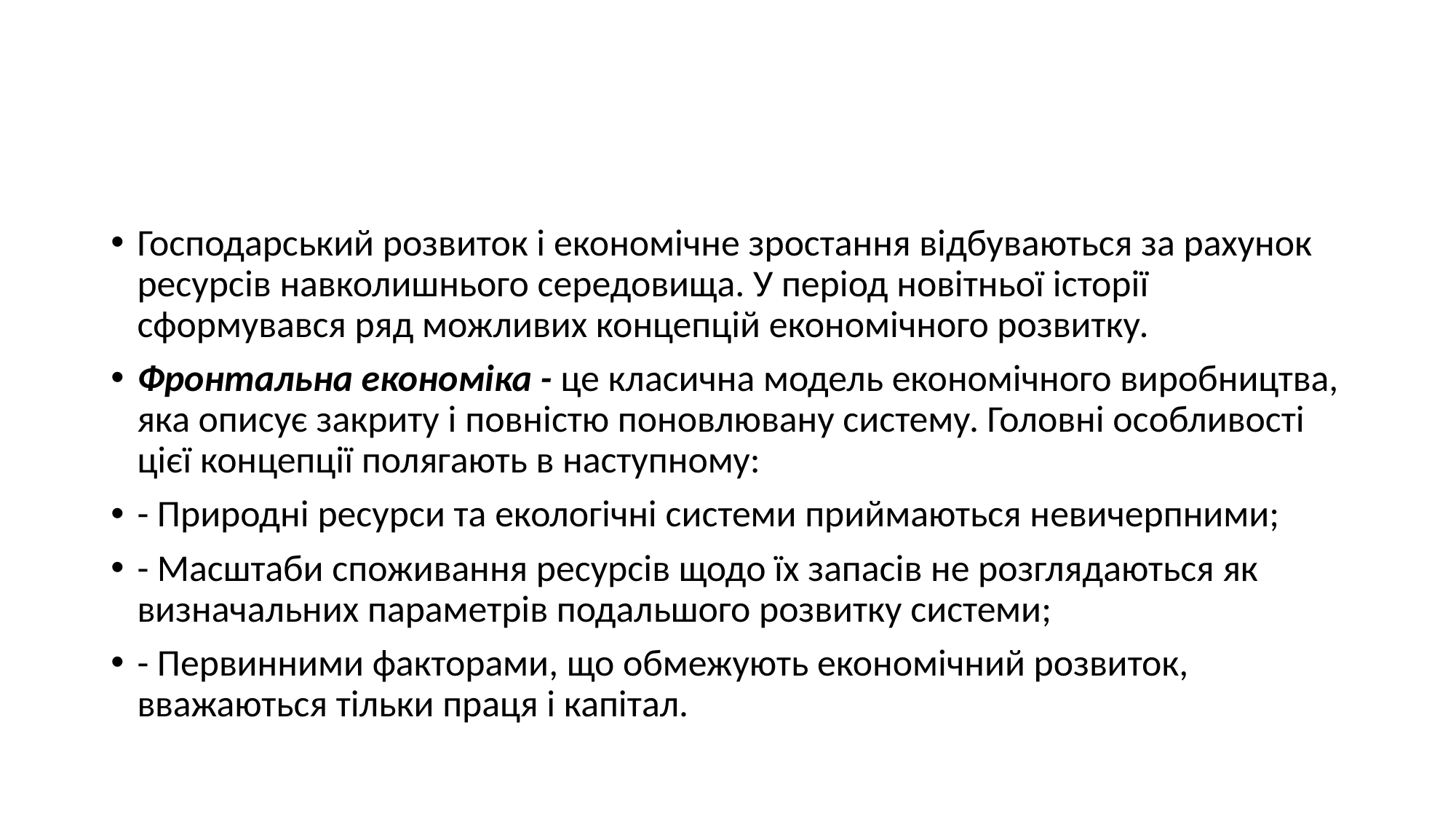

#
Господарський розвиток і економічне зростання відбуваються за рахунок ресурсів навколишнього середовища. У період новітньої історії сформувався ряд можливих концепцій економічного розвитку.
Фронтальна економіка - це класична модель економічного виробництва, яка описує закриту і повністю поновлювану систему. Головні особливості цієї концепції полягають в наступному:
- Природні ресурси та екологічні системи приймаються невичерпними;
- Масштаби споживання ресурсів щодо їх запасів не розглядаються як визначальних параметрів подальшого розвитку системи;
- Первинними факторами, що обмежують економічний розвиток, вважаються тільки праця і капітал.